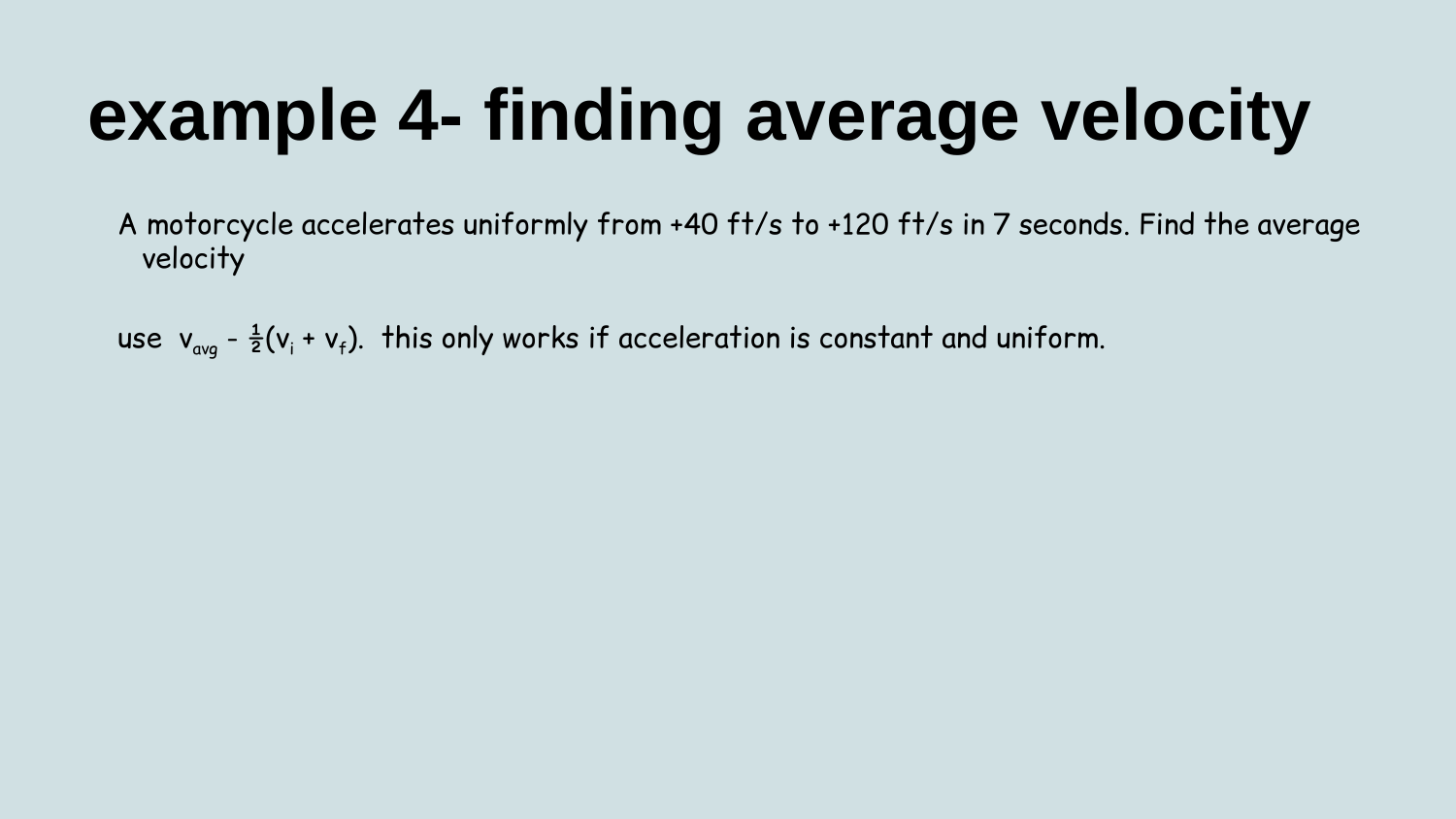

# example 4- finding average velocity
A motorcycle accelerates uniformly from +40 ft/s to +120 ft/s in 7 seconds. Find the average velocity

use  vavg - ½(vi + vf).  this only works if acceleration is constant and uniform.